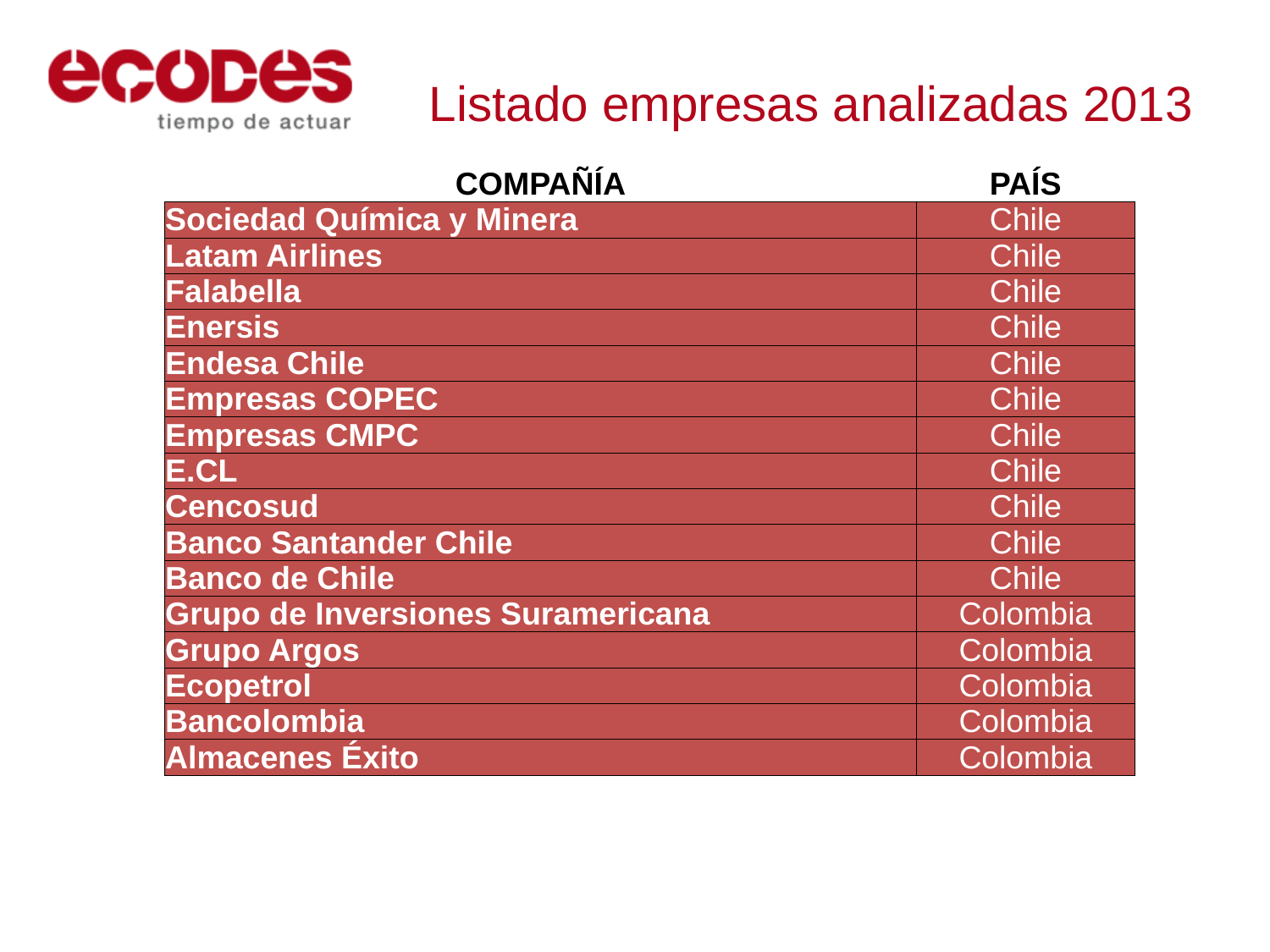

Listado empresas analizadas 2013
| COMPAÑÍA | PAÍS |
| --- | --- |
| Sociedad Química y Minera | Chile |
| Latam Airlines | Chile |
| Falabella | Chile |
| Enersis | Chile |
| Endesa Chile | Chile |
| Empresas COPEC | Chile |
| Empresas CMPC | Chile |
| E.CL | Chile |
| Cencosud | Chile |
| Banco Santander Chile | Chile |
| Banco de Chile | Chile |
| Grupo de Inversiones Suramericana | Colombia |
| Grupo Argos | Colombia |
| Ecopetrol | Colombia |
| Bancolombia | Colombia |
| Almacenes Éxito | Colombia |